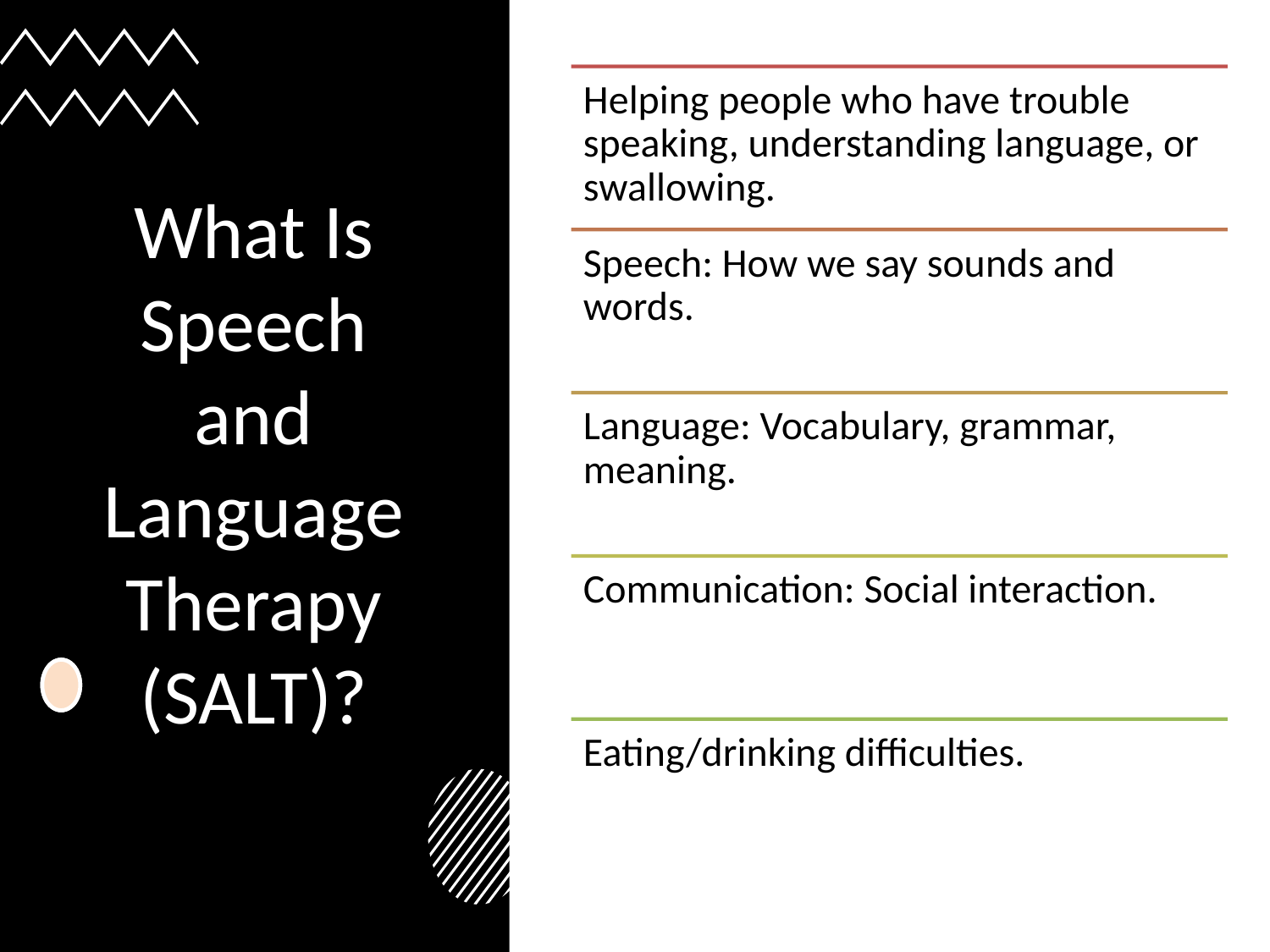

Helping people who have trouble speaking, understanding language, or swallowing.
Speech: How we say sounds and words.
Language: Vocabulary, grammar, meaning.
Communication: Social interaction.
Eating/drinking difficulties.
# What Is Speech and Language Therapy (SALT)?